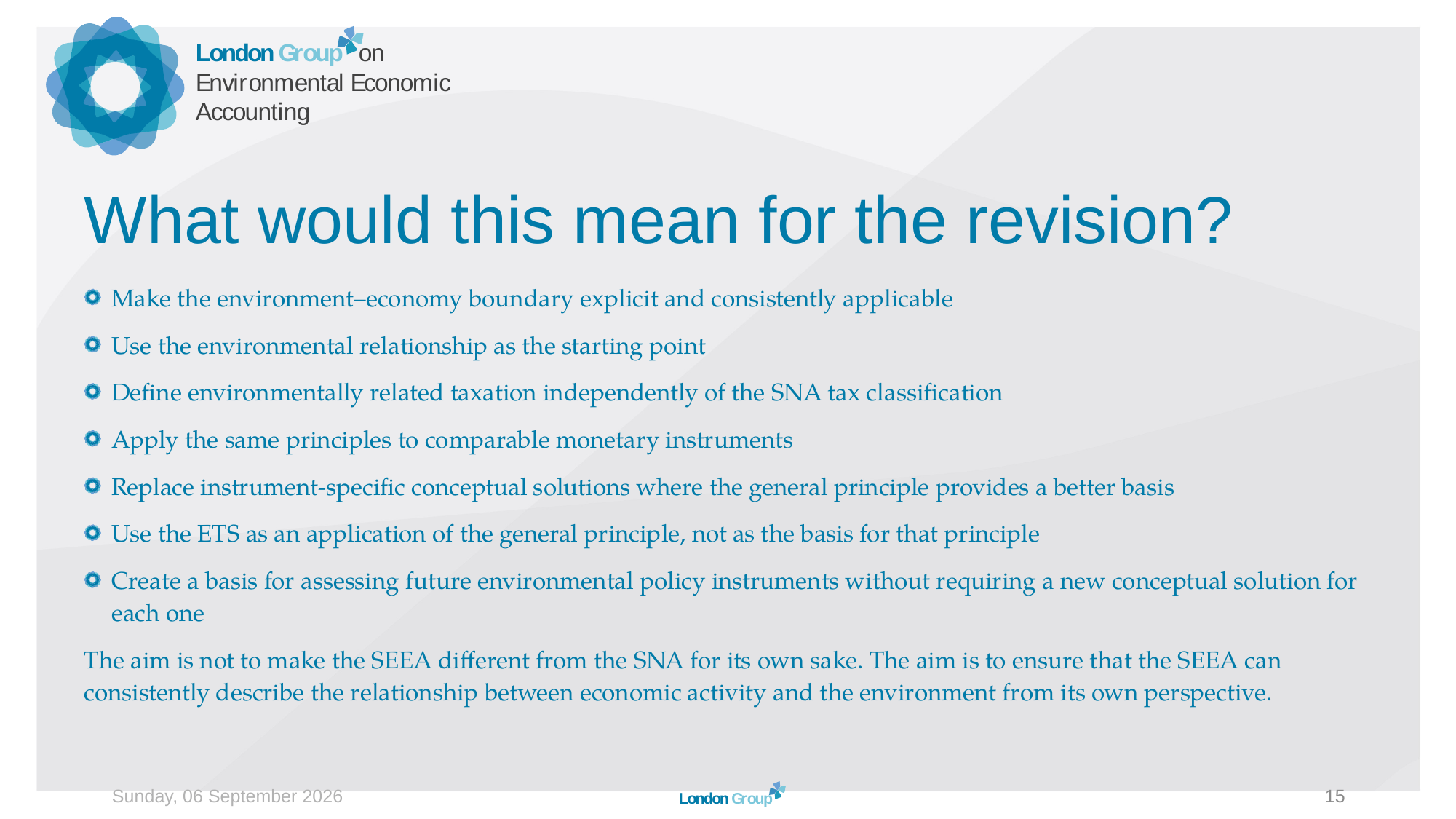

# What would this mean for the revision?
Make the environment–economy boundary explicit and consistently applicable
Use the environmental relationship as the starting point
Define environmentally related taxation independently of the SNA tax classification
Apply the same principles to comparable monetary instruments
Replace instrument-specific conceptual solutions where the general principle provides a better basis
Use the ETS as an application of the general principle, not as the basis for that principle
Create a basis for assessing future environmental policy instruments without requiring a new conceptual solution for each one
The aim is not to make the SEEA different from the SNA for its own sake. The aim is to ensure that the SEEA can consistently describe the relationship between economic activity and the environment from its own perspective.
Sunday, 06 September 2026